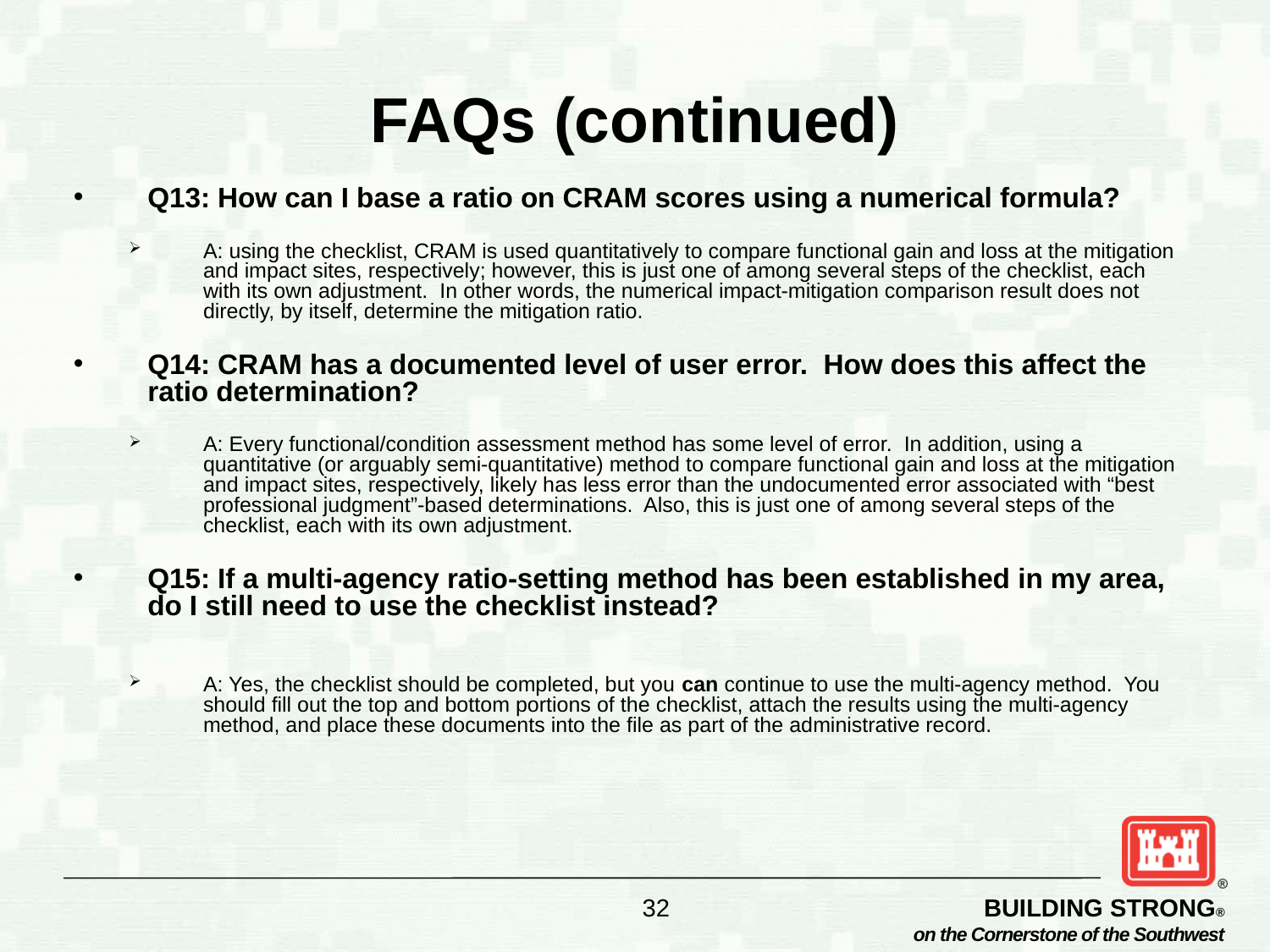

# FAQs (continued)
Q13: How can I base a ratio on CRAM scores using a numerical formula?

A: using the checklist, CRAM is used quantitatively to compare functional gain and loss at the mitigation and impact sites, respectively; however, this is just one of among several steps of the checklist, each with its own adjustment.  In other words, the numerical impact-mitigation comparison result does not directly, by itself, determine the mitigation ratio.

Q14: CRAM has a documented level of user error.  How does this affect the ratio determination?

A: Every functional/condition assessment method has some level of error.  In addition, using a quantitative (or arguably semi-quantitative) method to compare functional gain and loss at the mitigation and impact sites, respectively, likely has less error than the undocumented error associated with “best professional judgment”-based determinations.  Also, this is just one of among several steps of the checklist, each with its own adjustment.

Q15: If a multi-agency ratio-setting method has been established in my area, do I still need to use the checklist instead?

A: Yes, the checklist should be completed, but you can continue to use the multi-agency method.  You should fill out the top and bottom portions of the checklist, attach the results using the multi-agency method, and place these documents into the file as part of the administrative record.

32